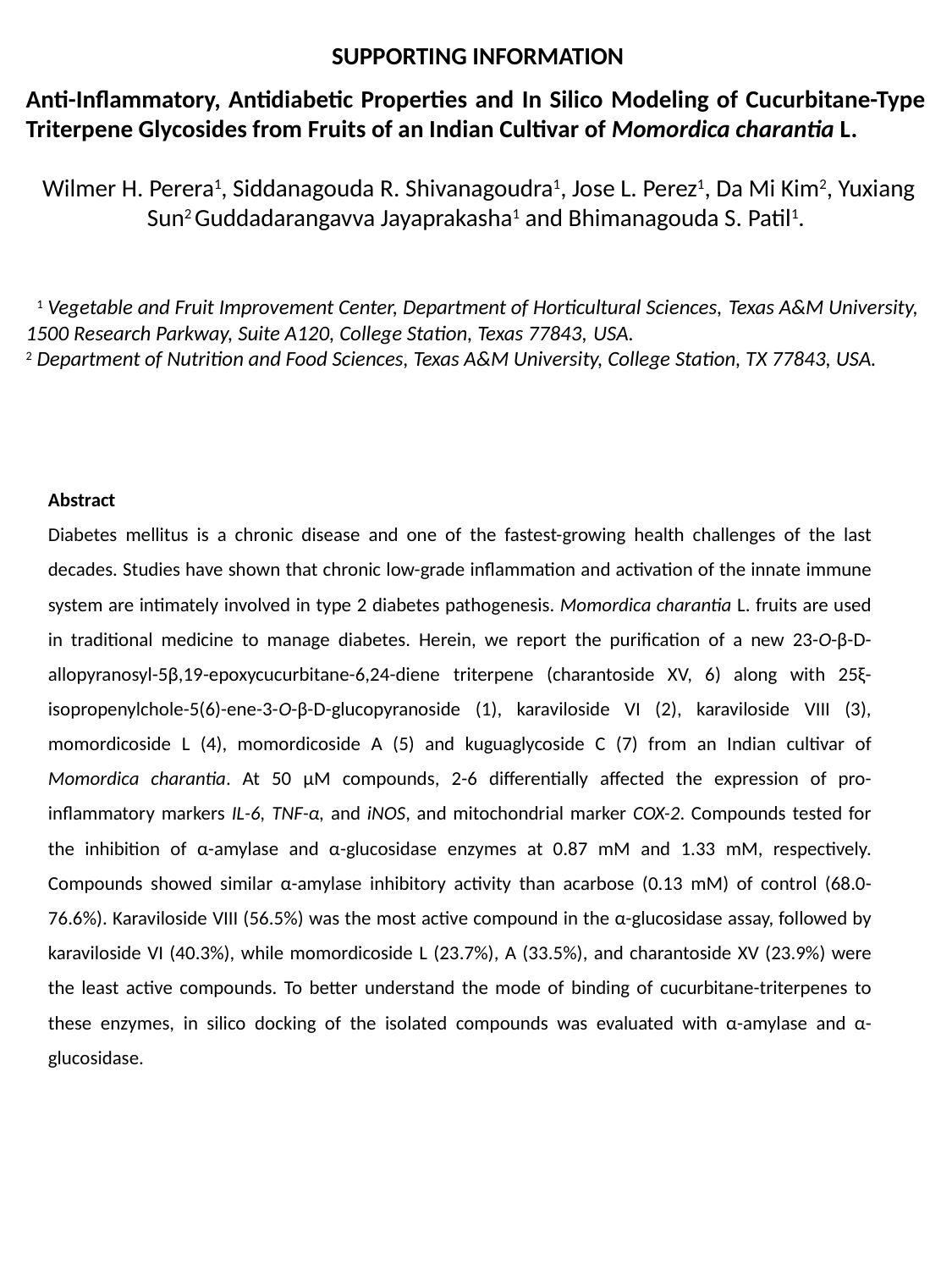

SUPPORTING INFORMATION
Anti-Inflammatory, Antidiabetic Properties and In Silico Modeling of Cucurbitane-Type Triterpene Glycosides from Fruits of an Indian Cultivar of Momordica charantia L.

 Wilmer H. Perera1, Siddanagouda R. Shivanagoudra1, Jose L. Perez1, Da Mi Kim2, Yuxiang Sun2 Guddadarangavva Jayaprakasha1 and Bhimanagouda S. Patil1.

  1 Vegetable and Fruit Improvement Center, Department of Horticultural Sciences, Texas A&M University, 1500 Research Parkway, Suite A120, College Station, Texas 77843, USA.
2 Department of Nutrition and Food Sciences, Texas A&M University, College Station, TX 77843, USA.
Abstract
Diabetes mellitus is a chronic disease and one of the fastest-growing health challenges of the last decades. Studies have shown that chronic low-grade inflammation and activation of the innate immune system are intimately involved in type 2 diabetes pathogenesis. Momordica charantia L. fruits are used in traditional medicine to manage diabetes. Herein, we report the purification of a new 23-O-β-d-allopyranosyl-5β,19-epoxycucurbitane-6,24-diene triterpene (charantoside XV, 6) along with 25ξ-isopropenylchole-5(6)-ene-3-O-β-d-glucopyranoside (1), karaviloside VI (2), karaviloside VIII (3), momordicoside L (4), momordicoside A (5) and kuguaglycoside C (7) from an Indian cultivar of Momordica charantia. At 50 µM compounds, 2-6 differentially affected the expression of pro-inflammatory markers IL-6, TNF-α, and iNOS, and mitochondrial marker COX-2. Compounds tested for the inhibition of α-amylase and α-glucosidase enzymes at 0.87 mM and 1.33 mM, respectively. Compounds showed similar α-amylase inhibitory activity than acarbose (0.13 mM) of control (68.0-76.6%). Karaviloside VIII (56.5%) was the most active compound in the α-glucosidase assay, followed by karaviloside VI (40.3%), while momordicoside L (23.7%), A (33.5%), and charantoside XV (23.9%) were the least active compounds. To better understand the mode of binding of cucurbitane-triterpenes to these enzymes, in silico docking of the isolated compounds was evaluated with α-amylase and α-glucosidase.